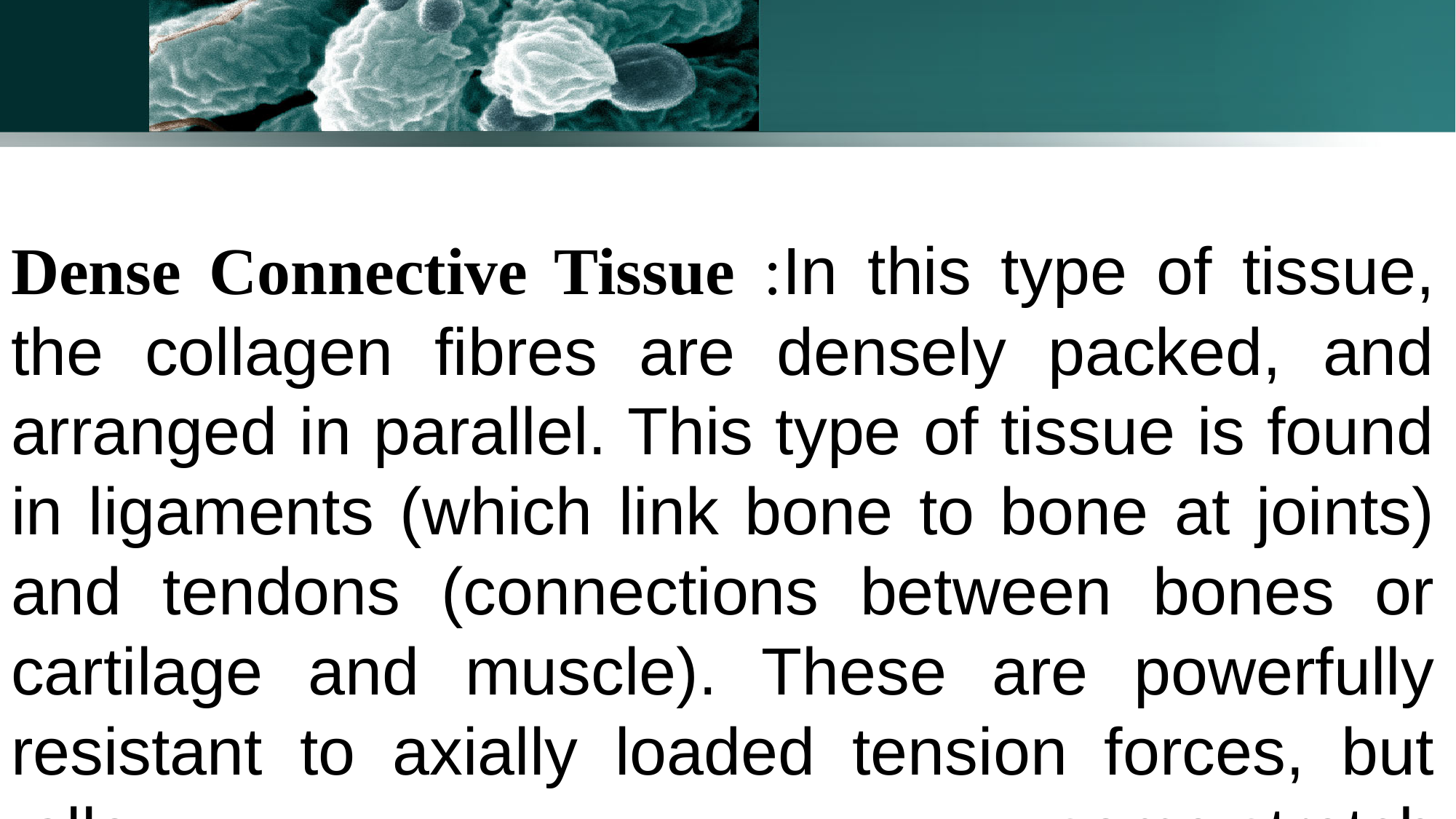

Dense Connective Tissue :In this type of tissue, the collagen fibres are densely packed, and arranged in parallel. This type of tissue is found in ligaments (which link bone to bone at joints) and tendons (connections between bones or cartilage and muscle). These are powerfully resistant to axially loaded tension forces, but allow                                               some stretch.
These three types of fibers are combined in different levels to produced connective tissue with different properties. For example, if a tissue has more elastin it will be stretchy. If the tissue has more collagenous fibers it will be sturdy and strong.